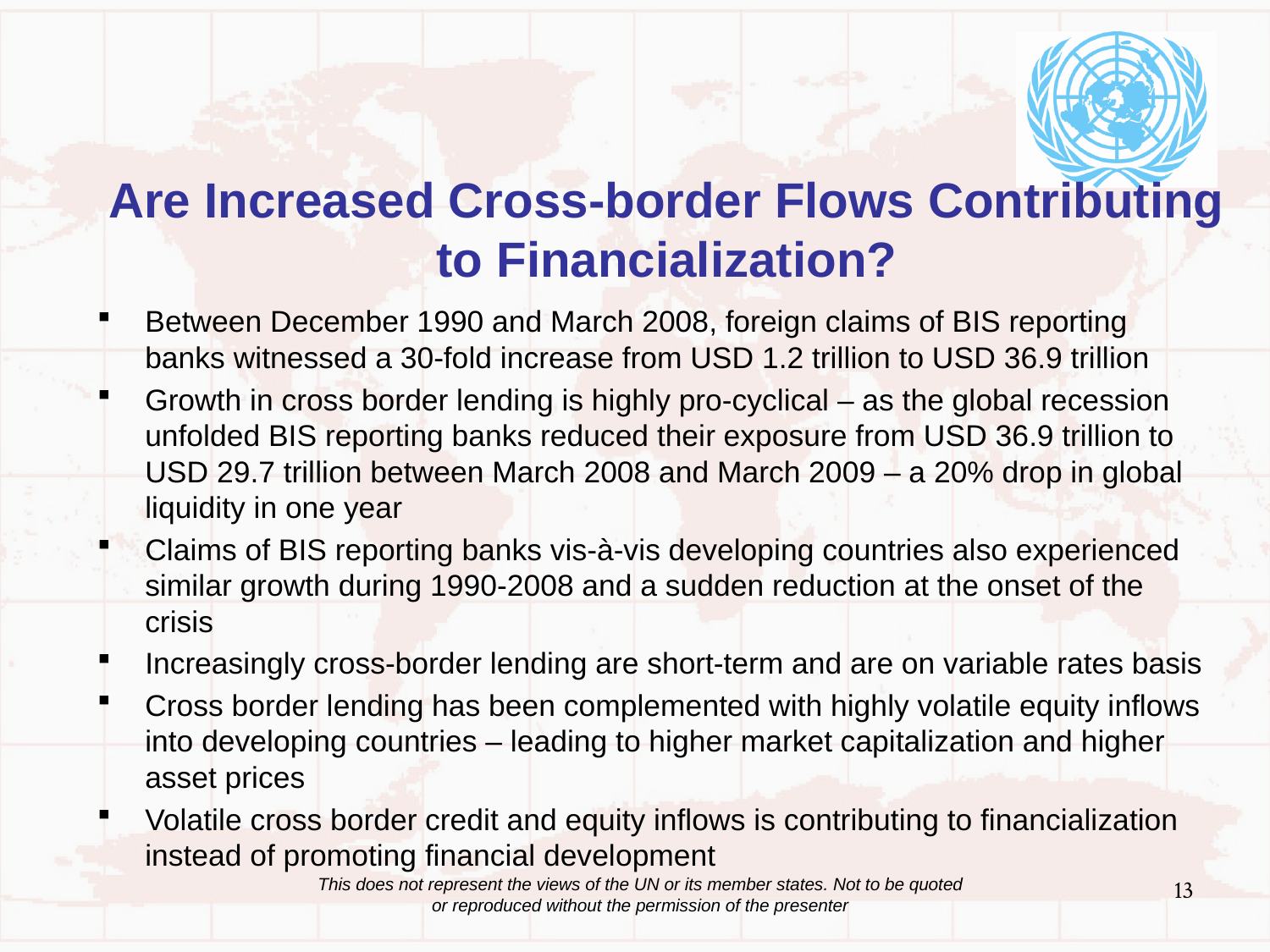

# Are Increased Cross-border Flows Contributing to Financialization?
Between December 1990 and March 2008, foreign claims of BIS reporting banks witnessed a 30-fold increase from USD 1.2 trillion to USD 36.9 trillion
Growth in cross border lending is highly pro-cyclical – as the global recession unfolded BIS reporting banks reduced their exposure from USD 36.9 trillion to USD 29.7 trillion between March 2008 and March 2009 – a 20% drop in global liquidity in one year
Claims of BIS reporting banks vis-à-vis developing countries also experienced similar growth during 1990-2008 and a sudden reduction at the onset of the crisis
Increasingly cross-border lending are short-term and are on variable rates basis
Cross border lending has been complemented with highly volatile equity inflows into developing countries – leading to higher market capitalization and higher asset prices
Volatile cross border credit and equity inflows is contributing to financialization instead of promoting financial development

This does not represent the views of the UN or its member states. Not to be quoted or reproduced without the permission of the presenter
13